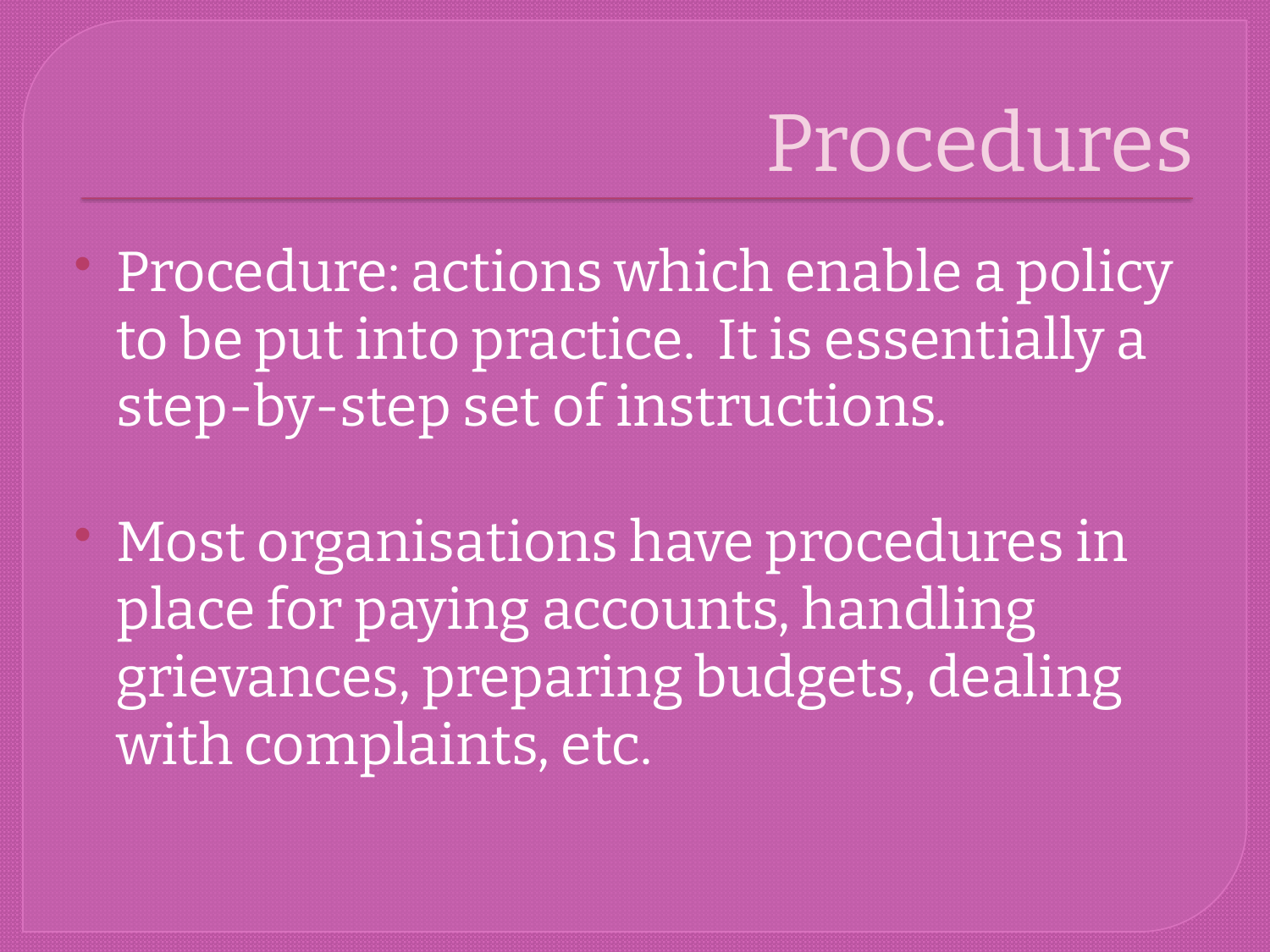

# Procedures
Procedure: actions which enable a policy to be put into practice.  It is essentially a step-by-step set of instructions.

Most organisations have procedures in place for paying accounts, handling grievances, preparing budgets, dealing with complaints, etc.